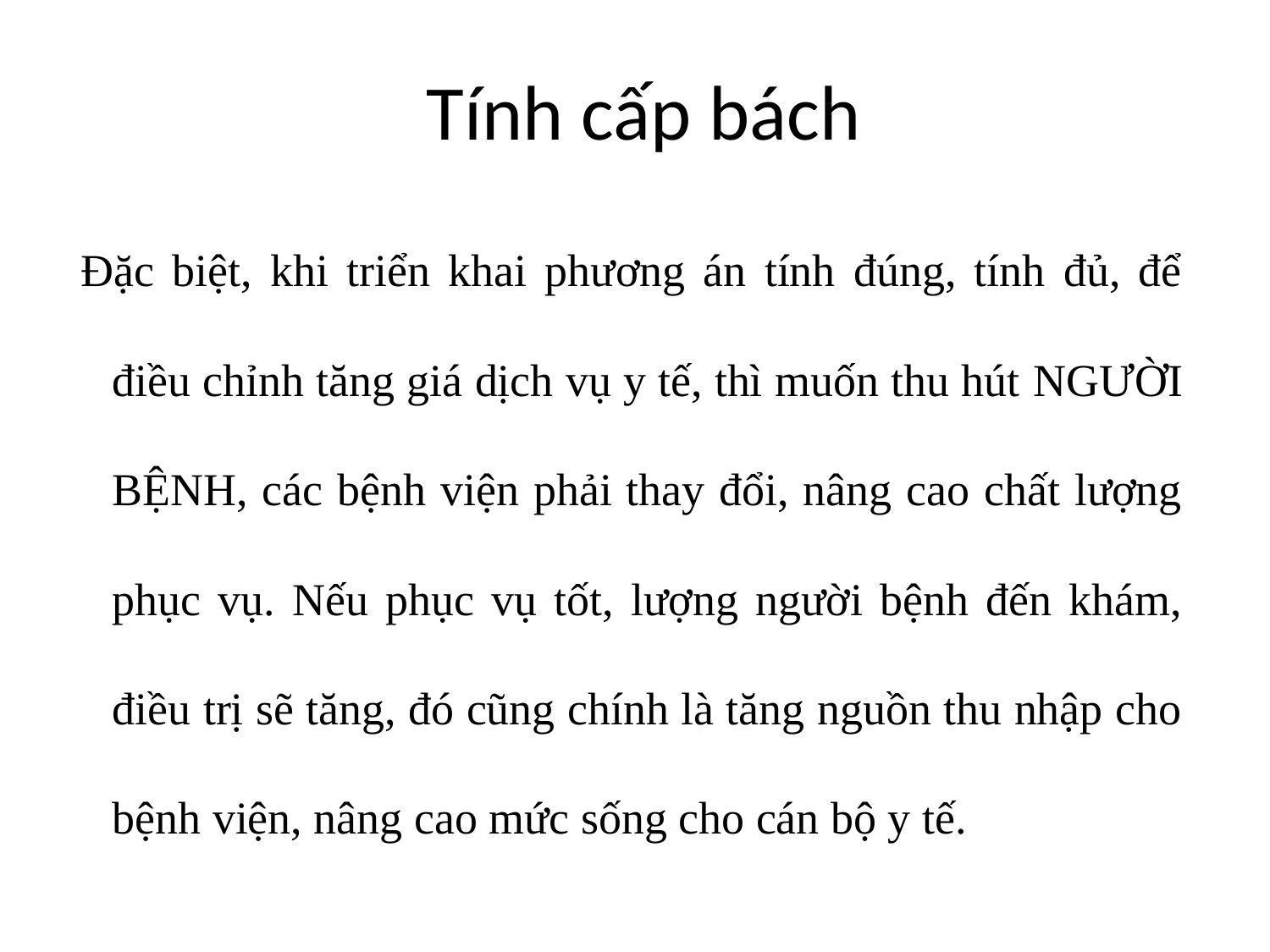

# Tính cấp bách
 Đặc biệt, khi triển khai phương án tính đúng, tính đủ, để điều chỉnh tăng giá dịch vụ y tế, thì muốn thu hút NGƯỜI BỆNH, các bệnh viện phải thay đổi, nâng cao chất lượng phục vụ. Nếu phục vụ tốt, lượng người bệnh đến khám, điều trị sẽ tăng, đó cũng chính là tăng nguồn thu nhập cho bệnh viện, nâng cao mức sống cho cán bộ y tế.